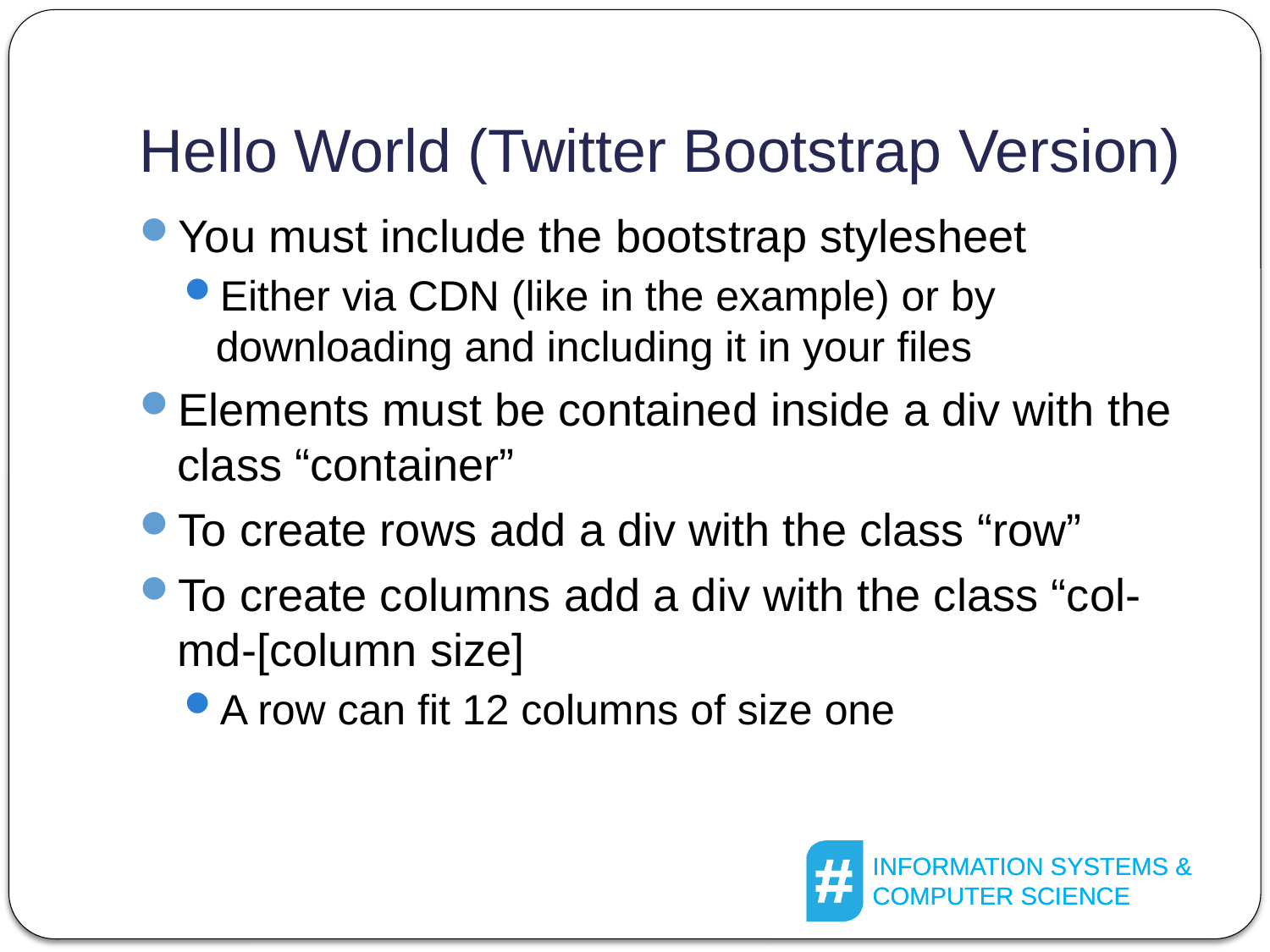

# Hello World (Twitter Bootstrap Version)
You must include the bootstrap stylesheet
Either via CDN (like in the example) or by downloading and including it in your files
Elements must be contained inside a div with the class “container”
To create rows add a div with the class “row”
To create columns add a div with the class “col-md-[column size]
A row can fit 12 columns of size one